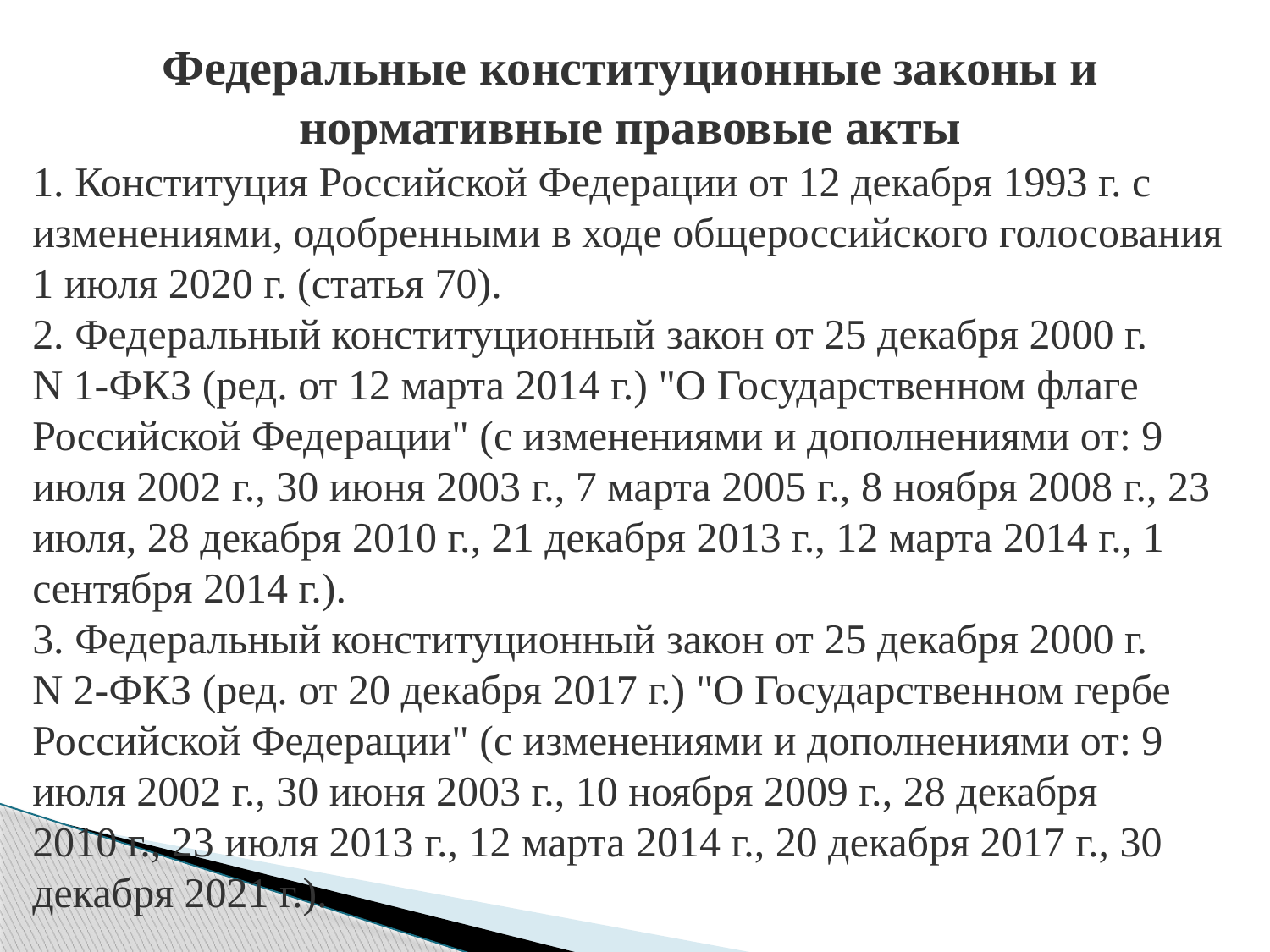

Федеральные конституционные законы и нормативные правовые акты
1. Конституция Российской Федерации от 12 декабря 1993 г. с изменениями, одобренными в ходе общероссийского голосования 1 июля 2020 г. (статья 70).
2. Федеральный конституционный закон от 25 декабря 2000 г. N 1-ФКЗ (ред. от 12 марта 2014 г.) "О Государственном флаге Российской Федерации" (с изменениями и дополнениями от: 9 июля 2002 г., 30 июня 2003 г., 7 марта 2005 г., 8 ноября 2008 г., 23 июля, 28 декабря 2010 г., 21 декабря 2013 г., 12 марта 2014 г., 1 сентября 2014 г.).
3. Федеральный конституционный закон от 25 декабря 2000 г. N 2-ФКЗ (ред. от 20 декабря 2017 г.) "О Государственном гербе Российской Федерации" (с изменениями и дополнениями от: 9 июля 2002 г., 30 июня 2003 г., 10 ноября 2009 г., 28 декабря 2010 г., 23 июля 2013 г., 12 марта 2014 г., 20 декабря 2017 г., 30 декабря 2021 г.).